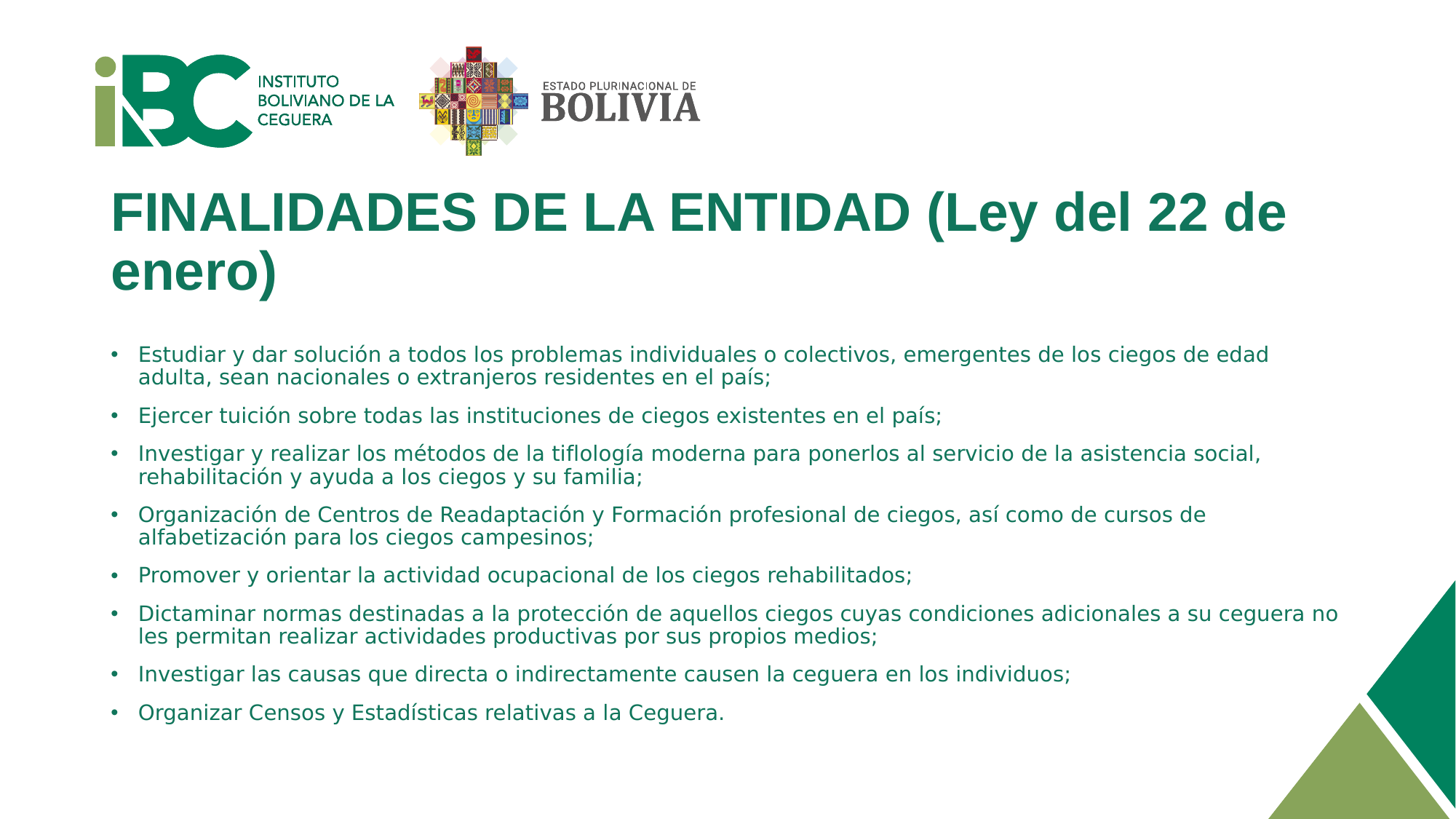

# FINALIDADES DE LA ENTIDAD (Ley del 22 de enero)
Estudiar y dar solución a todos los problemas individuales o colectivos, emergentes de los ciegos de edad adulta, sean nacionales o extranjeros residentes en el país;
Ejercer tuición sobre todas las instituciones de ciegos existentes en el país;
Investigar y realizar los métodos de la tiflología moderna para ponerlos al servicio de la asistencia social, rehabilitación y ayuda a los ciegos y su familia;
Organización de Centros de Readaptación y Formación profesional de ciegos, así como de cursos de alfabetización para los ciegos campesinos;
Promover y orientar la actividad ocupacional de los ciegos rehabilitados;
Dictaminar normas destinadas a la protección de aquellos ciegos cuyas condiciones adicionales a su ceguera no les permitan realizar actividades productivas por sus propios medios;
Investigar las causas que directa o indirectamente causen la ceguera en los individuos;
Organizar Censos y Estadísticas relativas a la Ceguera.